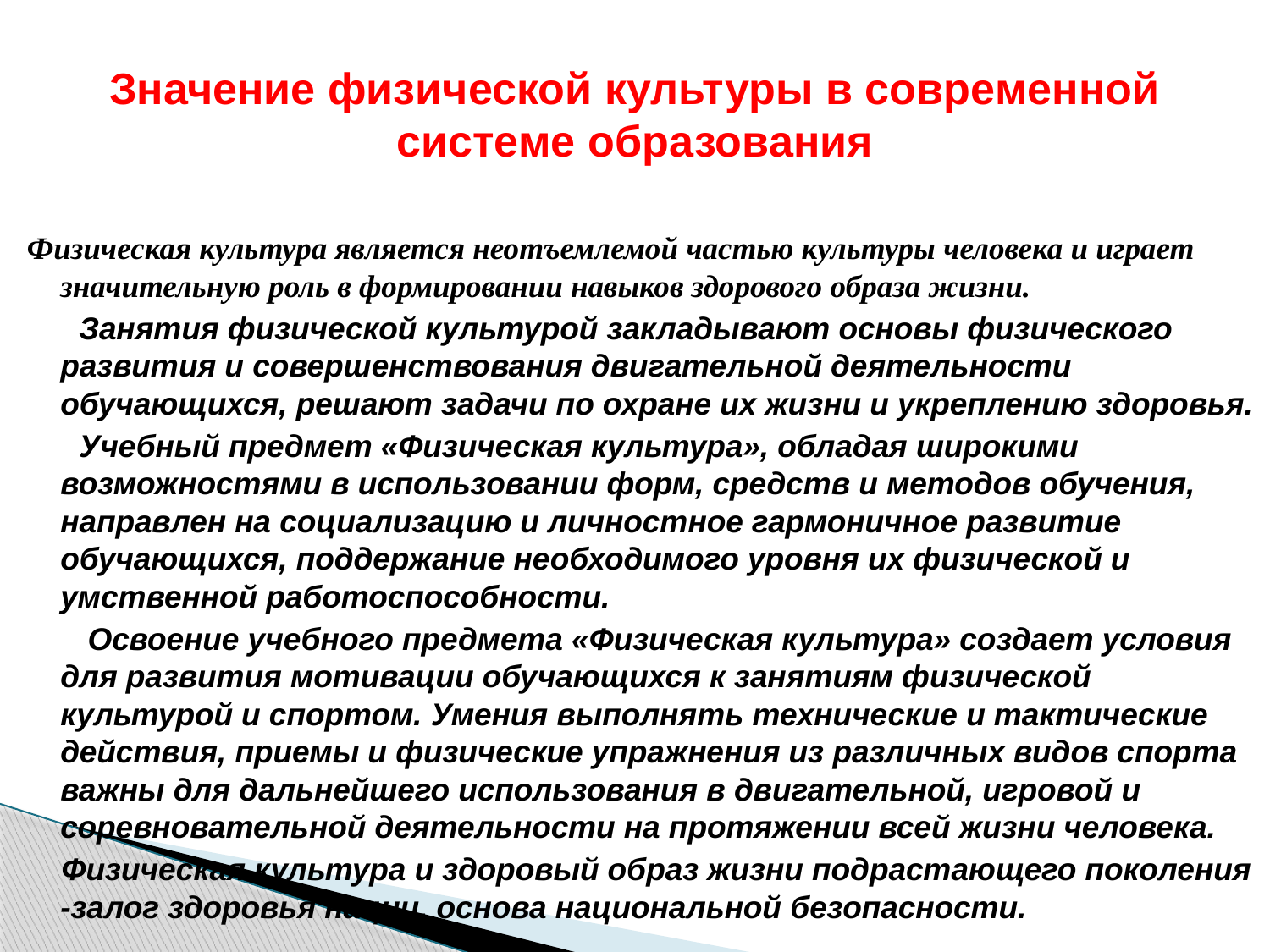

# Значение физической культуры в современной системе образования
Физическая культура является неотъемлемой частью культуры человека и играет значительную роль в формировании навыков здорового образа жизни.
      Занятия физической культурой закладывают основы физического развития и совершенствования двигательной деятельности обучающихся, решают задачи по охране их жизни и укреплению здоровья.
      Учебный предмет «Физическая культура», обладая широкими возможностями в использовании форм, средств и методов обучения, направлен на социализацию и личностное гармоничное развитие обучающихся, поддержание необходимого уровня их физической и умственной работоспособности.
       Освоение учебного предмета «Физическая культура» создает условия для развития мотивации обучающихся к занятиям физической культурой и спортом. Умения выполнять технические и тактические действия, приемы и физические упражнения из различных видов спорта важны для дальнейшего использования в двигательной, игровой и соревновательной деятельности на протяжении всей жизни человека.
    Физическая культура и здоровый образ жизни подрастающего поколения -залог здоровья нации, основа национальной безопасности.